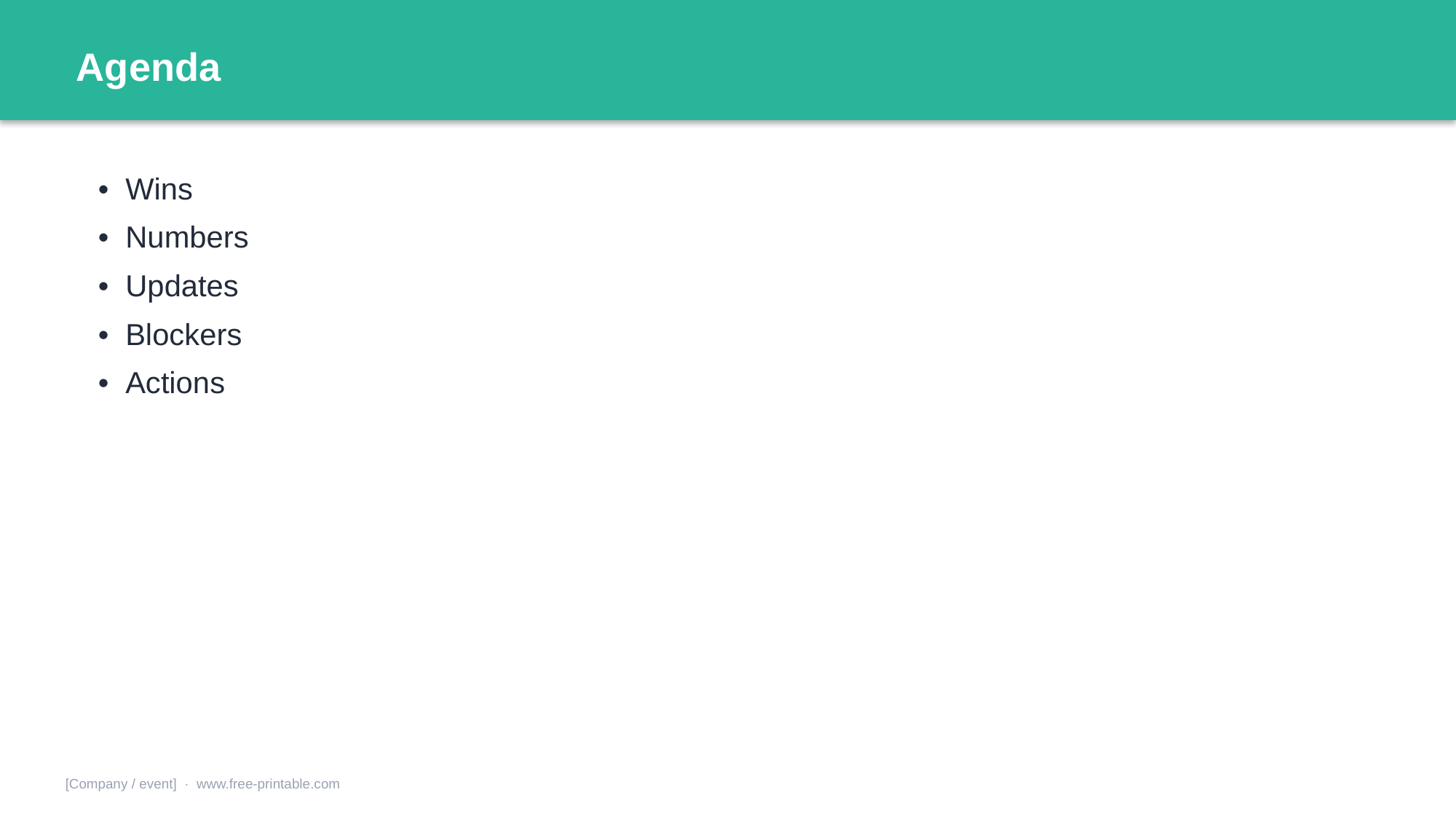

Agenda
•  Wins
•  Numbers
•  Updates
•  Blockers
•  Actions
[Company / event]  ·  www.free-printable.com